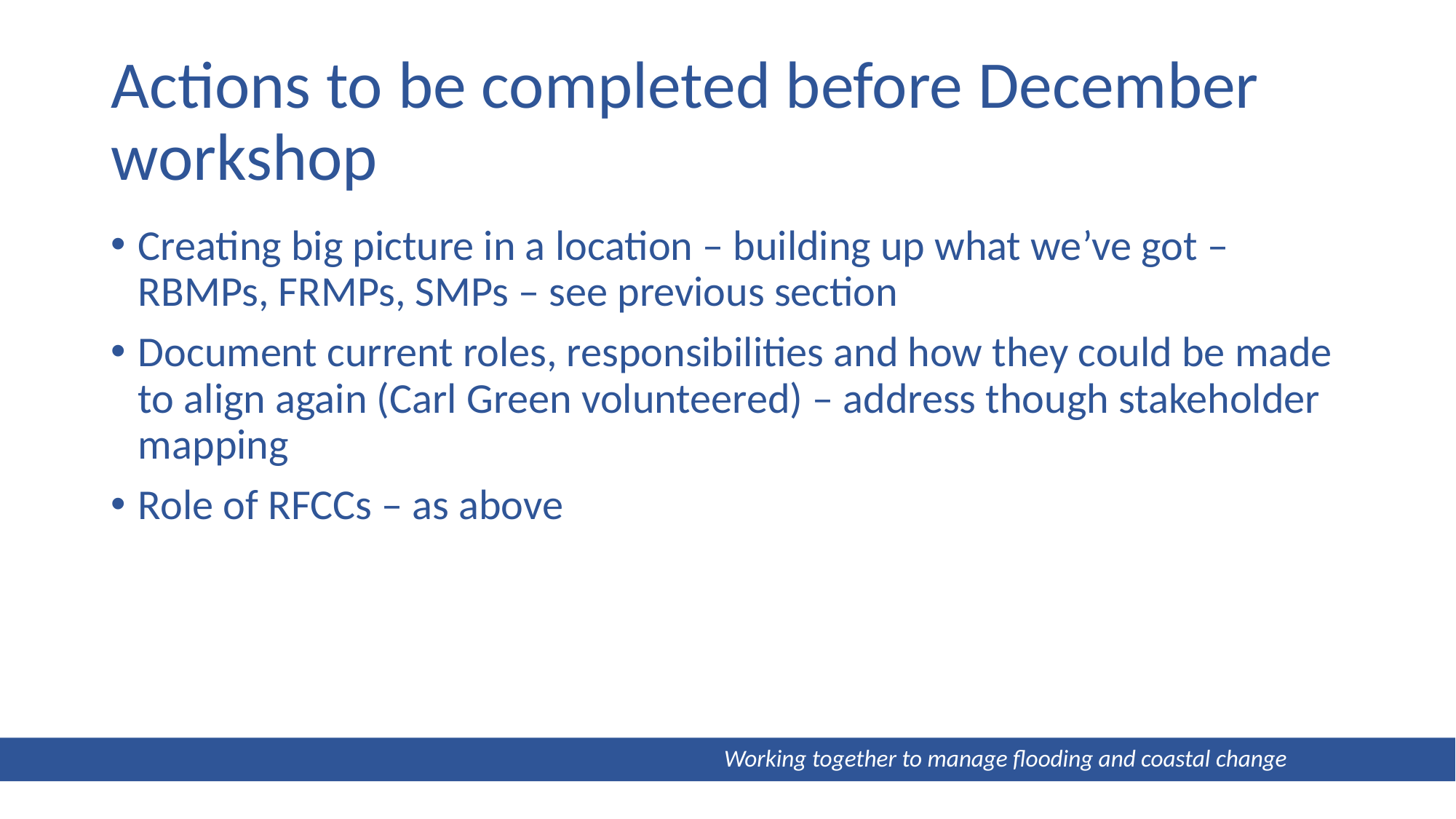

# Actions to be completed before December workshop
Creating big picture in a location – building up what we’ve got – RBMPs, FRMPs, SMPs – see previous section
Document current roles, responsibilities and how they could be made to align again (Carl Green volunteered) – address though stakeholder mapping
Role of RFCCs – as above
                                                                                                        Working together to manage flooding and coastal change